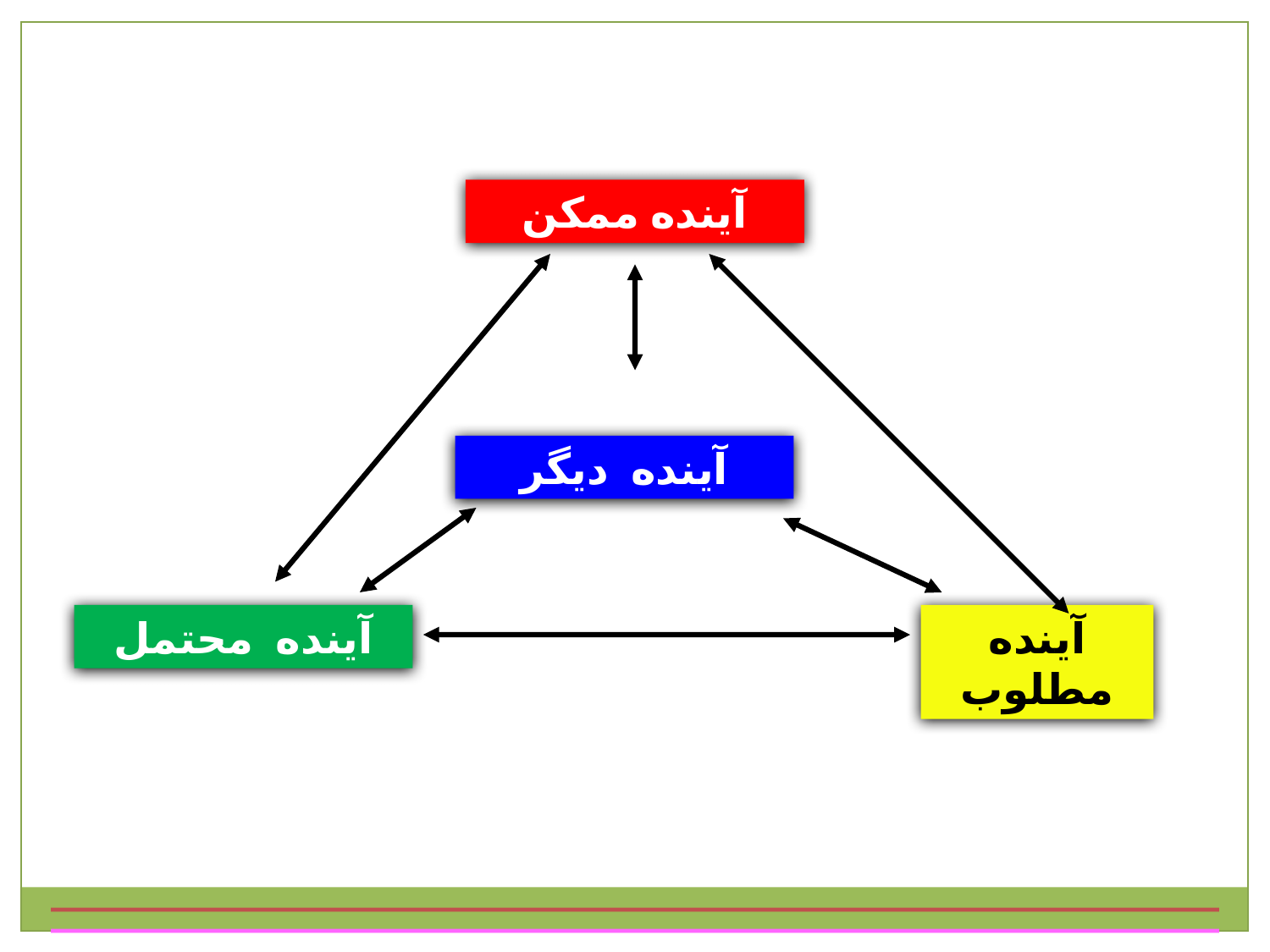

آینده ممکن

آینده  دیگر

آینده  محتمل
آینده مطلوب